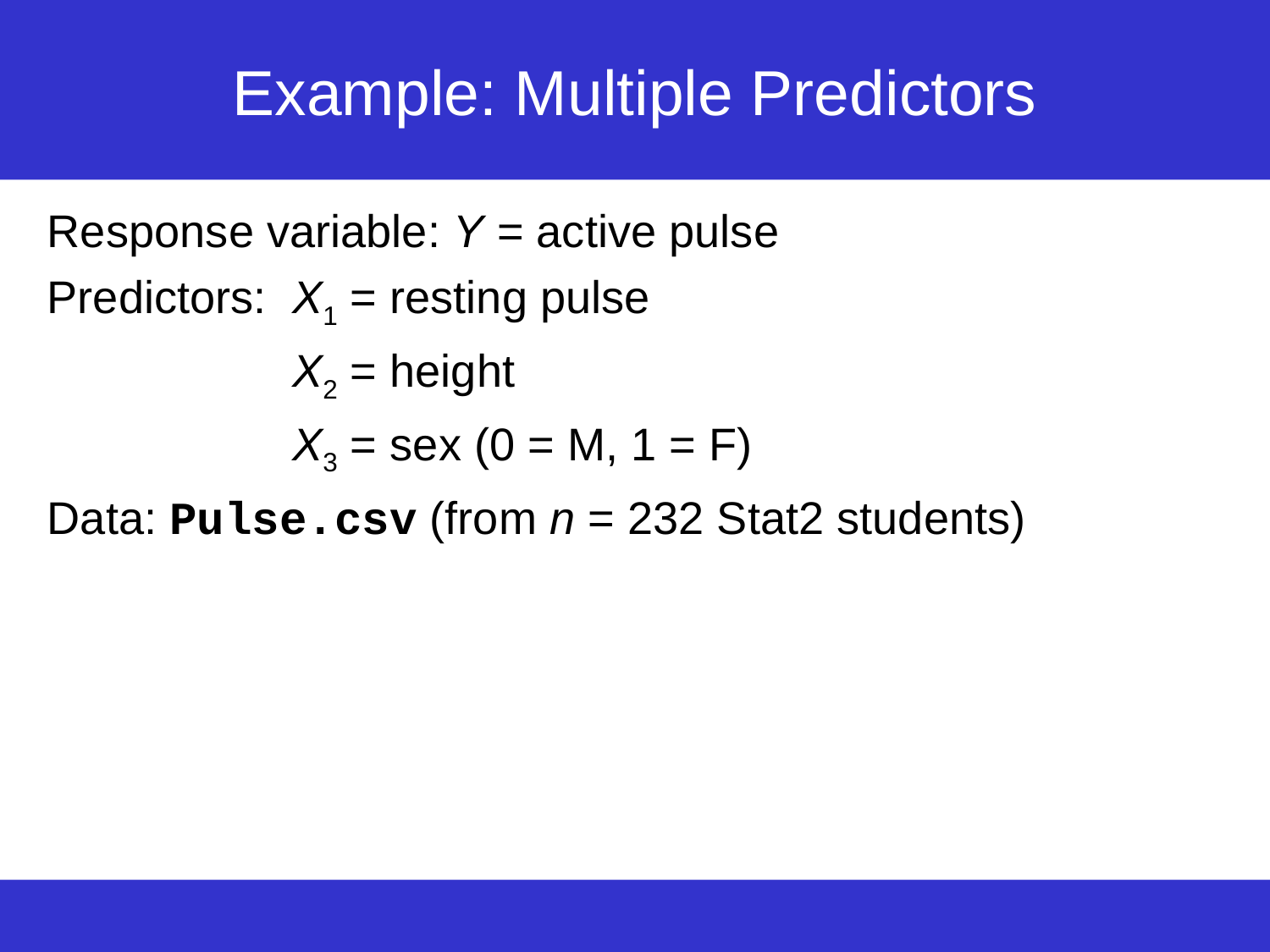

# Example: Multiple Predictors
Response variable: Y = active pulse
Predictors:  X1 = resting pulse
X2 = height
X3 = sex (0 = M, 1 = F)
Data: Pulse.csv (from n = 232 Stat2 students)